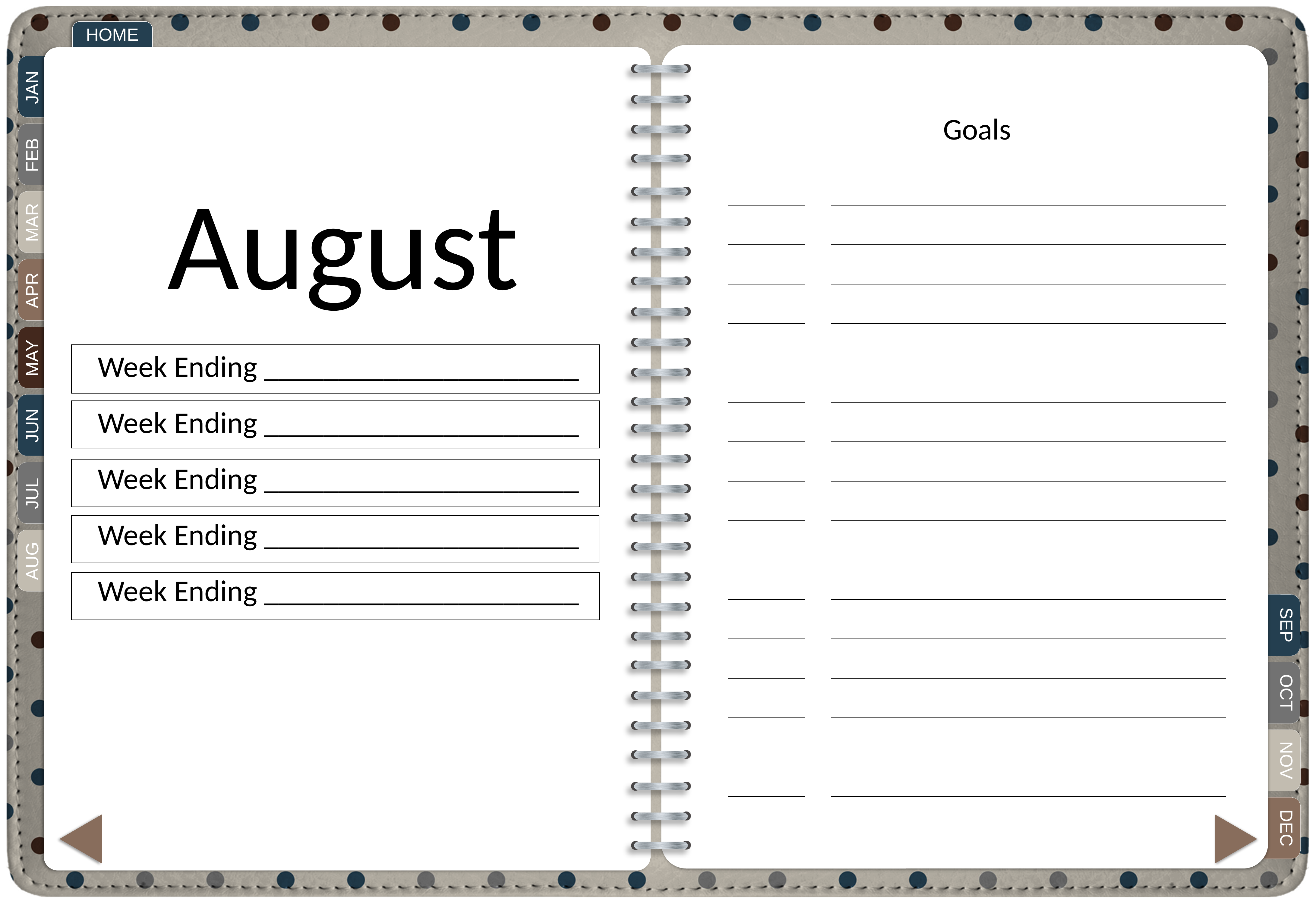

Goals

August
|  |  |  |
| --- | --- | --- |
|  |  |  |
|  |  |  |
|  |  |  |
|  |  |  |
|  |  |  |
|  |  |  |
|  |  |  |
|  |  |  |
|  |  |  |
|  |  |  |
|  |  |  |
|  |  |  |
|  |  |  |
|  |  |  |
|  |  |  |

Week Ending _____________________

Week Ending _____________________
Week Ending _____________________

Week Ending _____________________

Week Ending _____________________